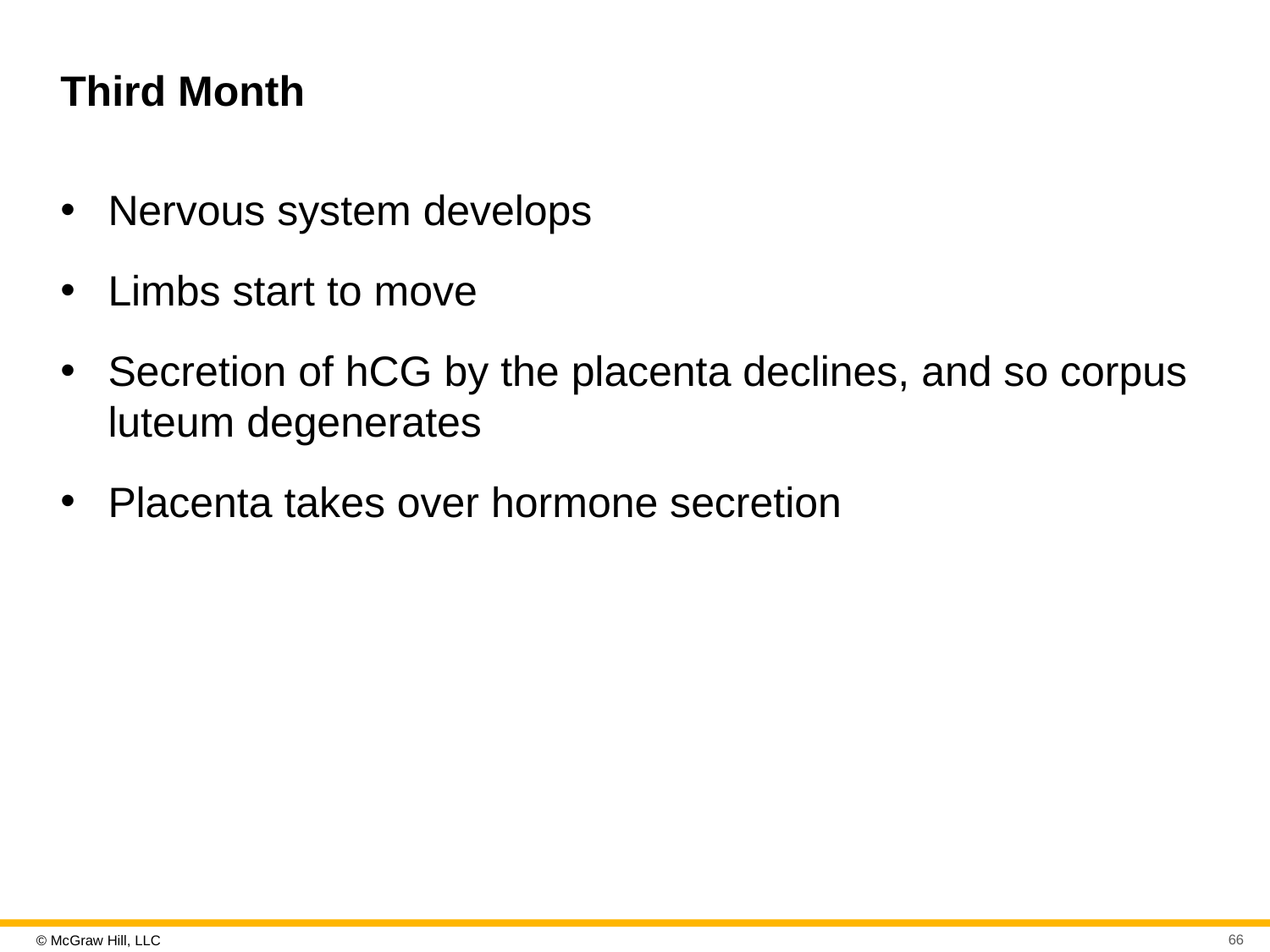

# Third Month
Nervous system develops
Limbs start to move
Secretion of hCG by the placenta declines, and so corpus luteum degenerates
Placenta takes over hormone secretion
66